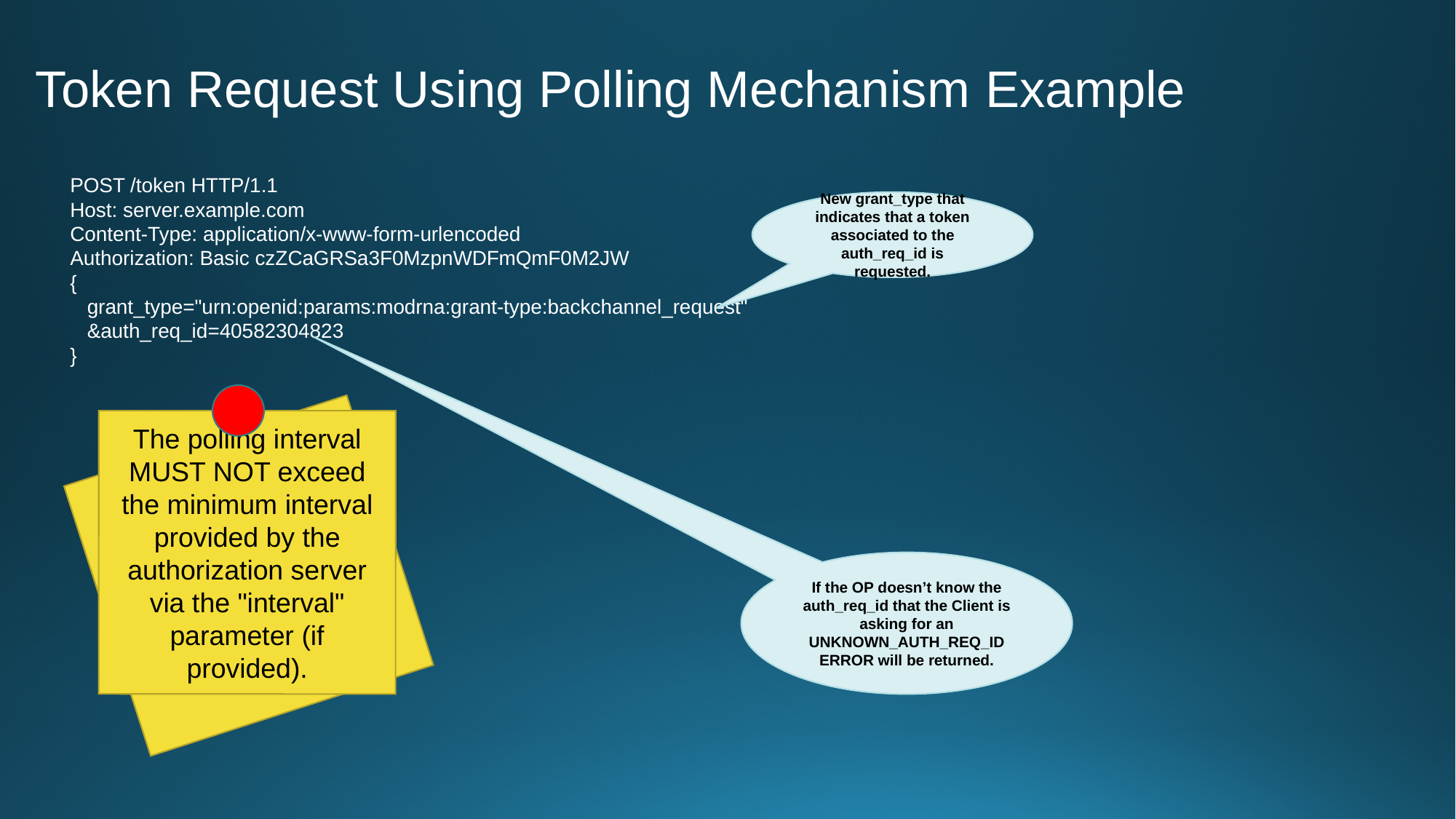

# Token Request Using Polling Mechanism Example
POST /token HTTP/1.1
Host: server.example.com
Content-Type: application/x-www-form-urlencoded
Authorization: Basic czZCaGRSa3F0MzpnWDFmQmF0M2JW
{
   grant_type="urn:openid:params:modrna:grant-type:backchannel_request"
   &auth_req_id=40582304823
}
New grant_type that indicates that a token associated to the auth_req_id is requested.

The polling interval MUST NOT exceed the minimum interval provided by the authorization server via the "interval" parameter (if provided).

If the OP doesn’t know the auth_req_id that the Client is asking for an UNKNOWN_AUTH_REQ_ID ERROR will be returned.